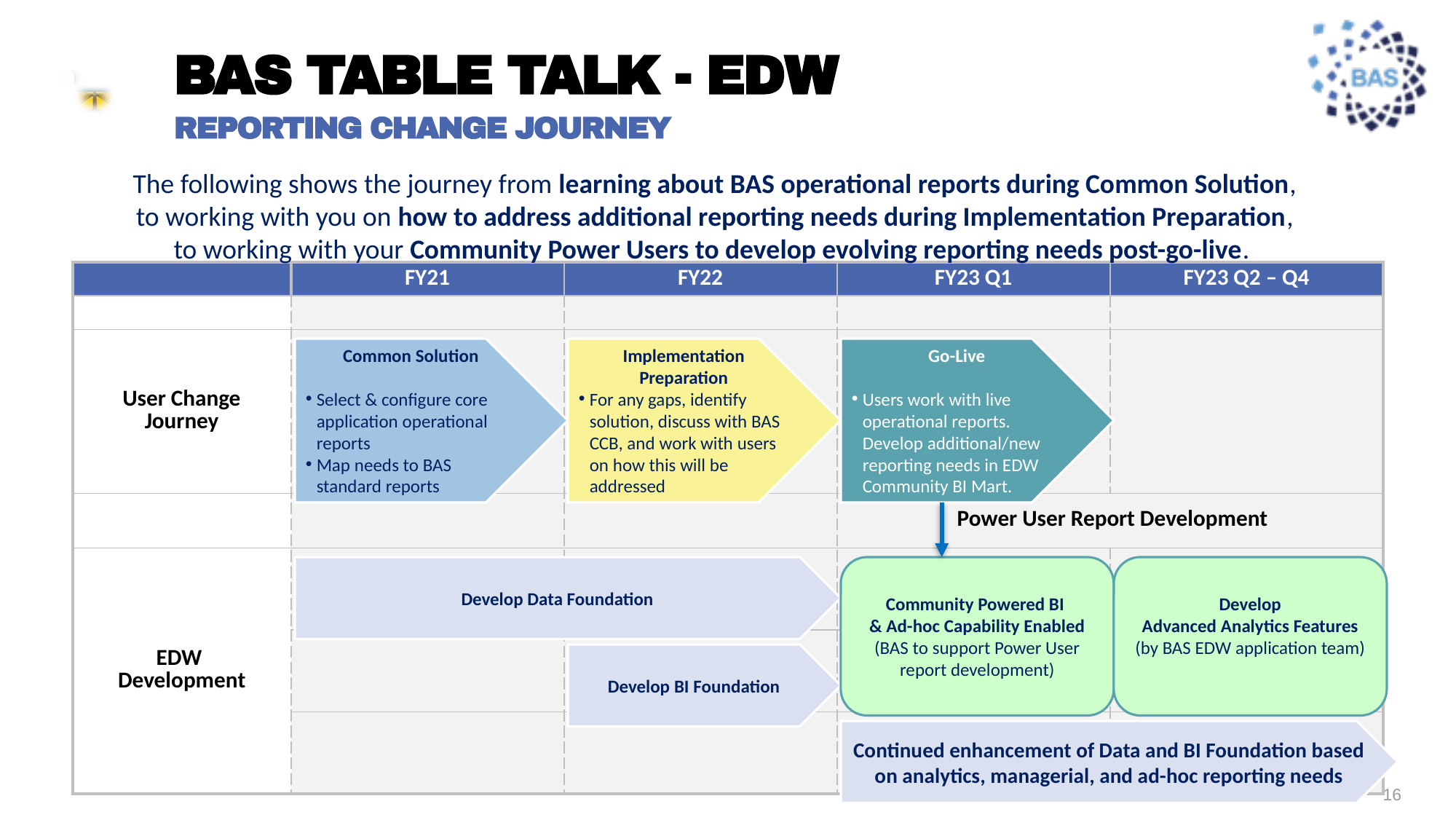

# BAS table Talk - EDW
Reporting Change Journey
The following shows the journey from learning about BAS operational reports during Common Solution,
to working with you on how to address additional reporting needs during Implementation Preparation,
to working with your Community Power Users to develop evolving reporting needs post-go-live.
|  | FY21 | FY22 | FY23 Q1 | FY23 Q2 – Q4 |
| --- | --- | --- | --- | --- |
|  |  |  |  |  |
| User Change Journey |  |  |  |  |
|  |  |  | Power User Report Development |  |
| EDW Development |  |  |  |  |
|  |  |  |  |  |
|  |  |  |  |  |
Common Solution

Select & configure core application operational reports
Map needs to BAS standard reports
Implementation Preparation
For any gaps, identify solution, discuss with BAS CCB, and work with users on how this will be addressed
Go-Live

Users work with live operational reports.  Develop additional/new reporting needs in EDW Community BI Mart.
Develop Data Foundation
Community Powered BI
& Ad-hoc Capability Enabled
(BAS to support Power User report development)
Develop
Advanced Analytics Features
(by BAS EDW application team)

Develop BI Foundation
Continued enhancement of Data and BI Foundation based on analytics, managerial, and ad-hoc reporting needs